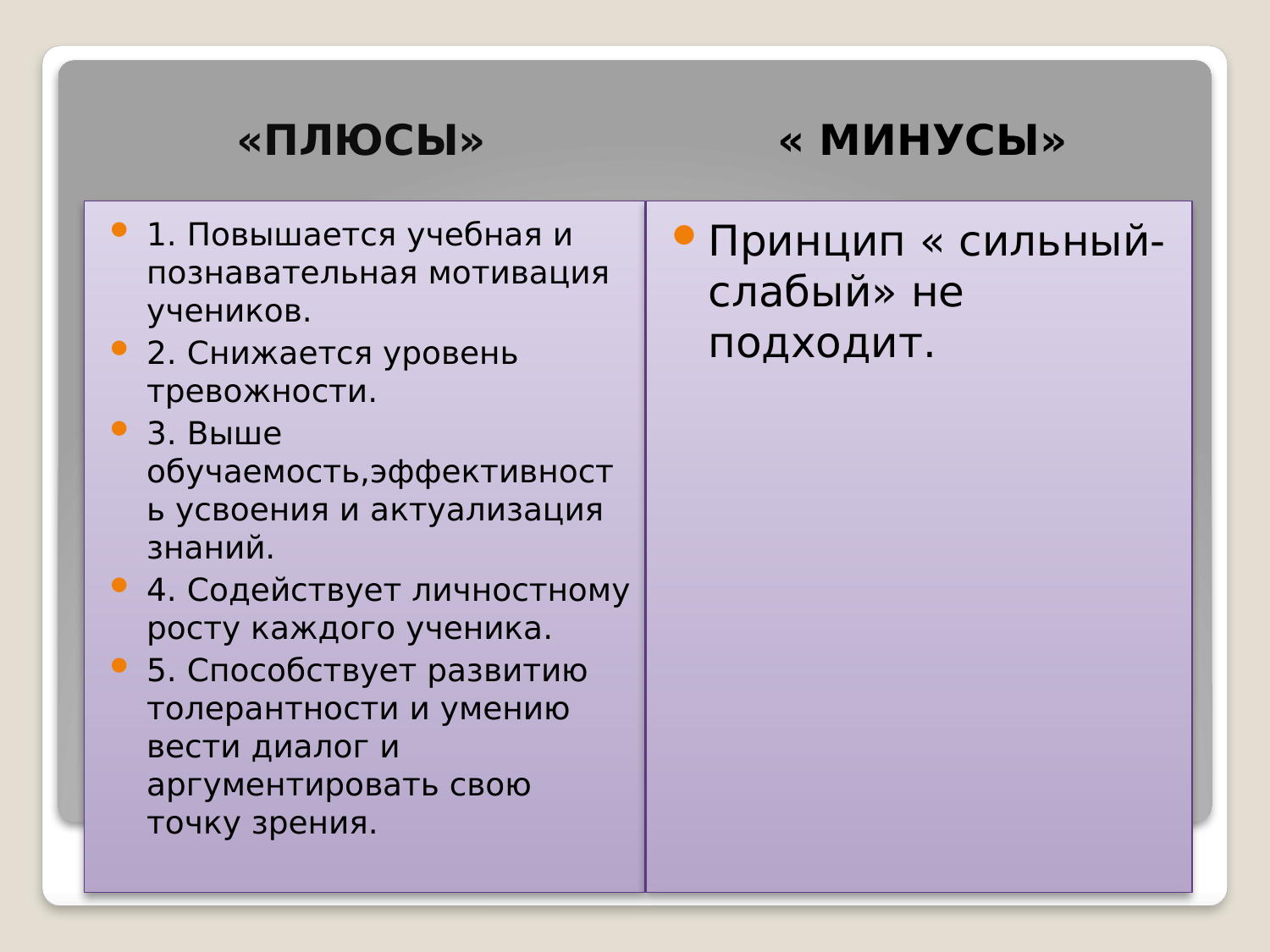

«ПЛЮСЫ»
« МИНУСЫ»
1. Повышается учебная и познавательная мотивация учеников.
2. Снижается уровень тревожности.
3. Выше обучаемость,эффективность усвоения и актуализация знаний.
4. Содействует личностному росту каждого ученика.
5. Способствует развитию толерантности и умению вести диалог и аргументировать свою точку зрения.
Принцип « сильный- слабый» не подходит.
#